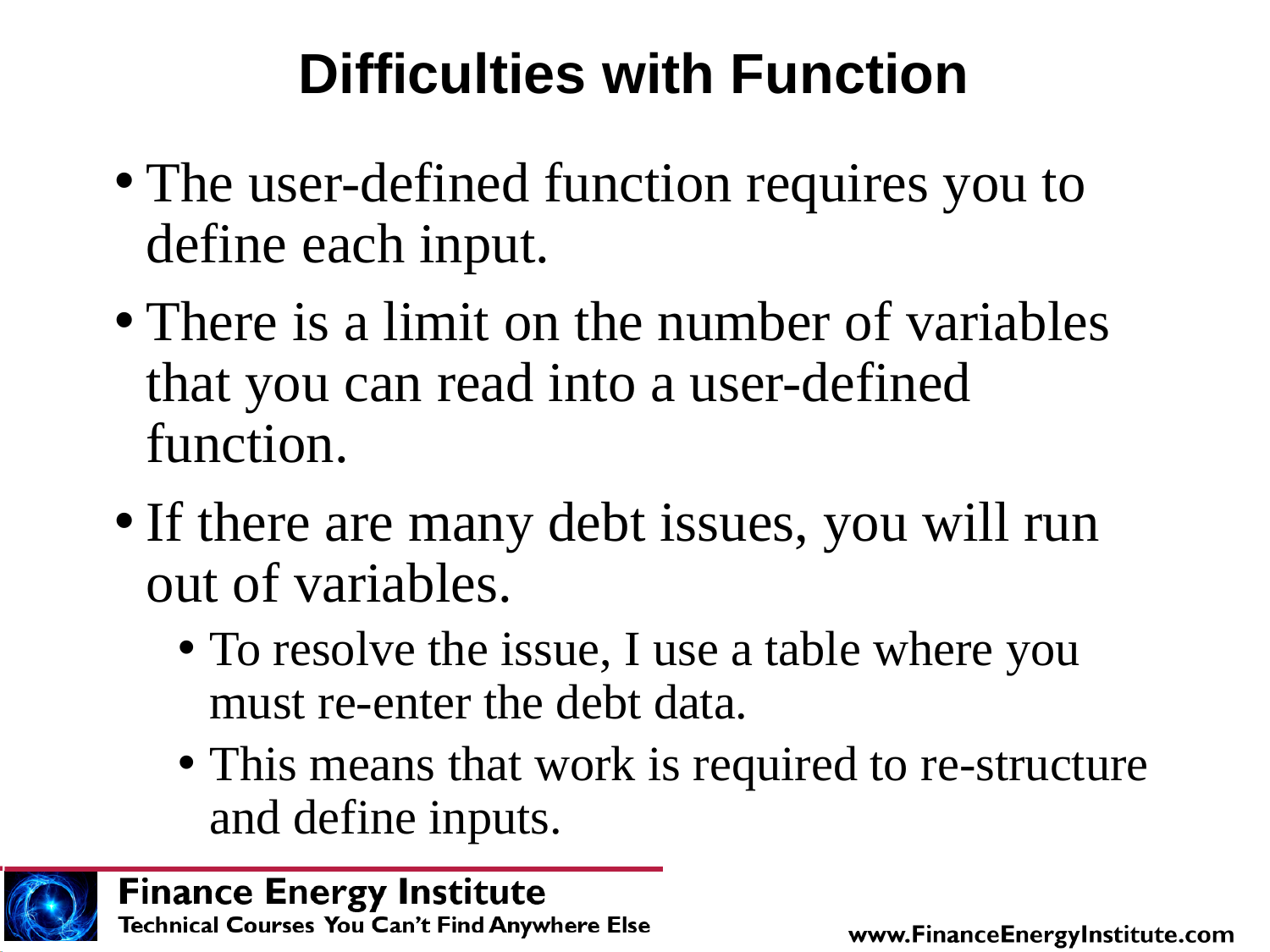

# Difficulties with Function
The user-defined function requires you to define each input.
There is a limit on the number of variables that you can read into a user-defined function.
If there are many debt issues, you will run out of variables.
To resolve the issue, I use a table where you must re-enter the debt data.
This means that work is required to re-structure and define inputs.